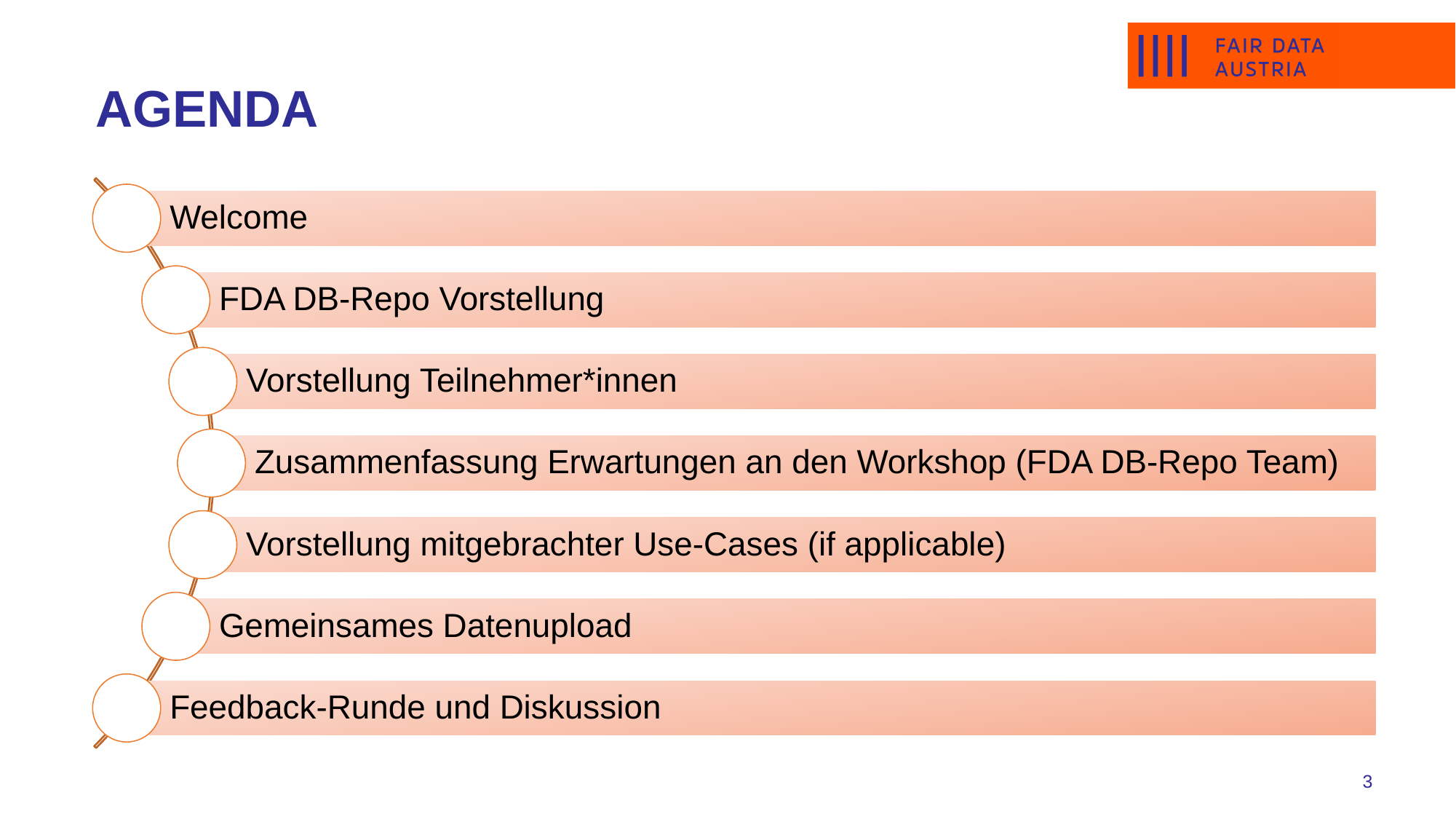

# agenda
Welcome
FDA DB-Repo Vorstellung
Vorstellung Teilnehmer*innen
Zusammenfassung Erwartungen an den Workshop (FDA DB-Repo Team)
Vorstellung mitgebrachter Use-Cases (if applicable)
Gemeinsames Datenupload
Feedback-Runde und Diskussion